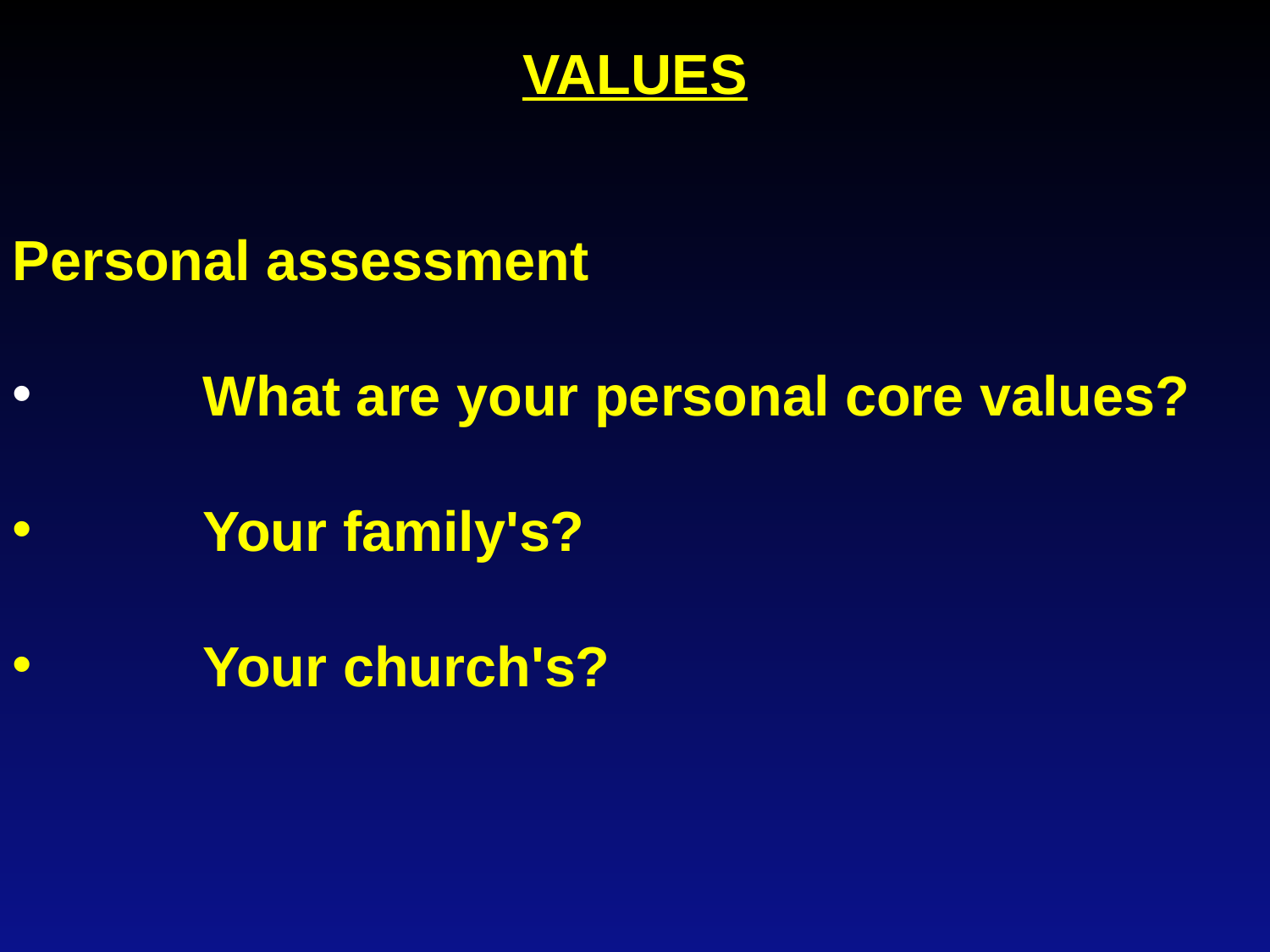

VALUES

Personal assessment

	What are your personal core values?

	Your family's?

	Your church's?